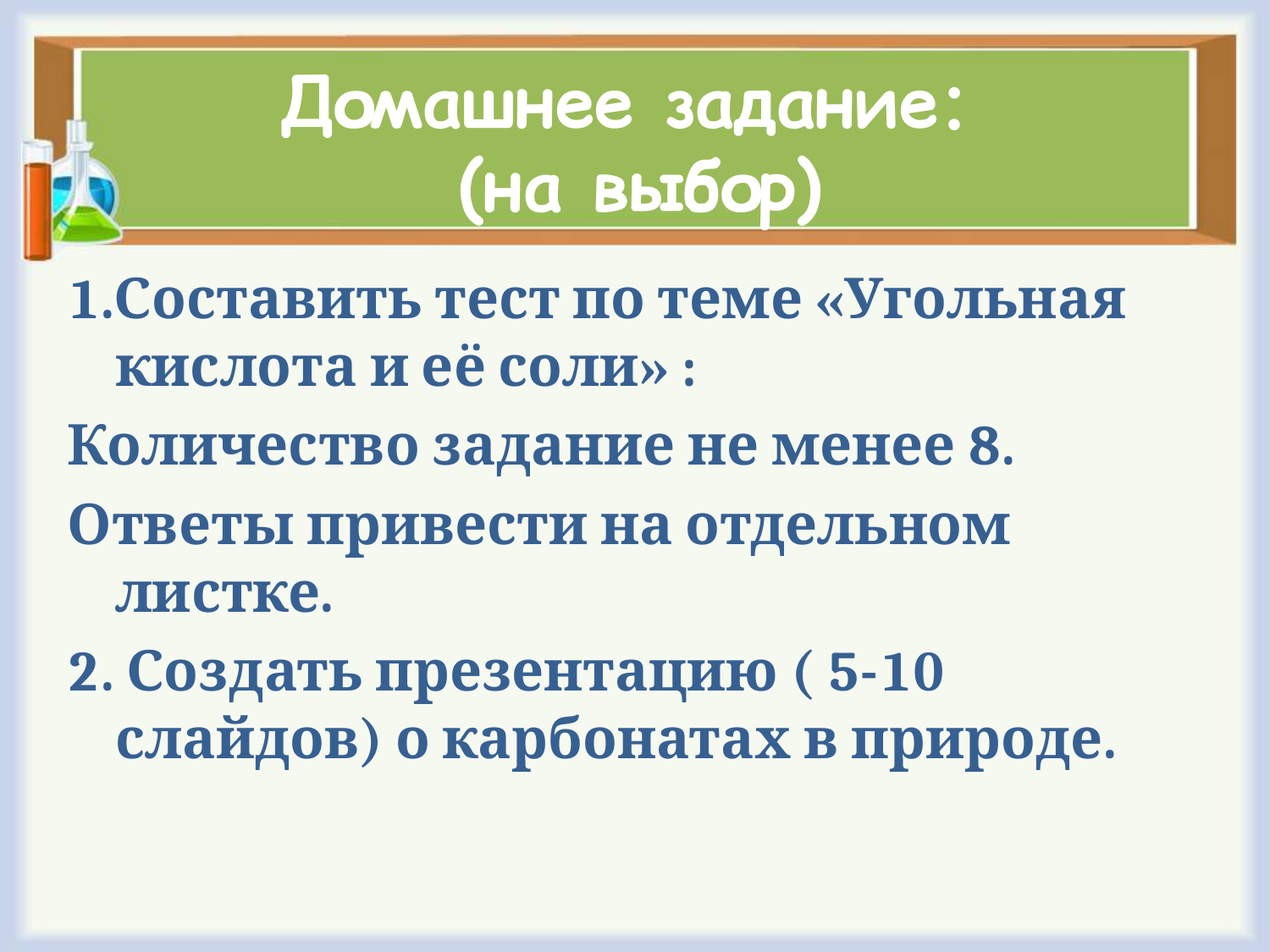

# Домашнее задание: (на выбор)
1.Составить тест по теме «Угольная кислота и её соли» :
Количество задание не менее 8.
Ответы привести на отдельном листке.
2. Создать презентацию ( 5-10 слайдов) о карбонатах в природе.